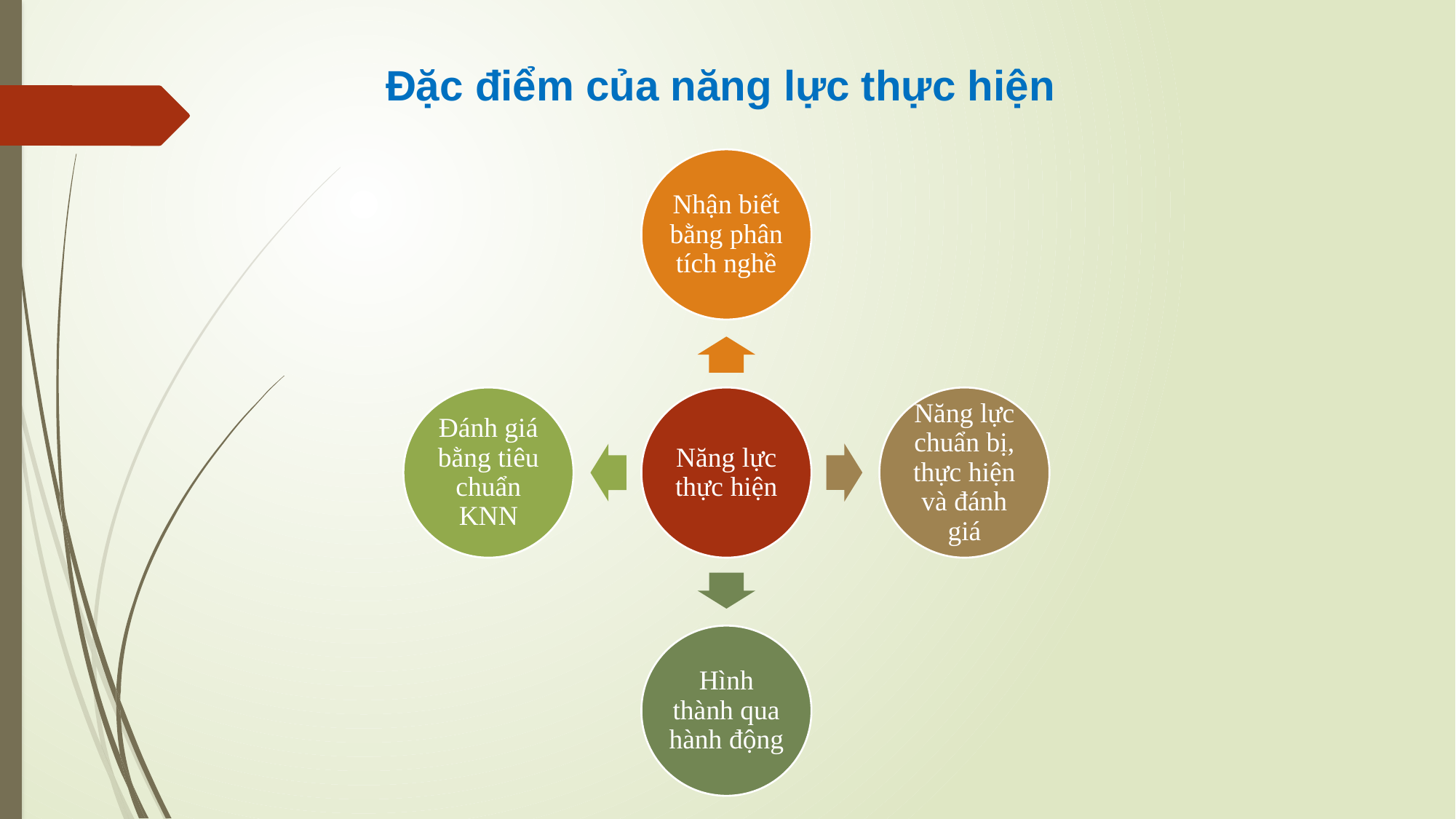

Đặc điểm của năng lực thực hiện
Năng lực thực hiện

Nhận biết bằng phân tích nghề

Năng lực chuẩn bị, thực hiện và đánh giá

Hình thành qua hành động

Đánh giá bằng tiêu chuẩn KNN